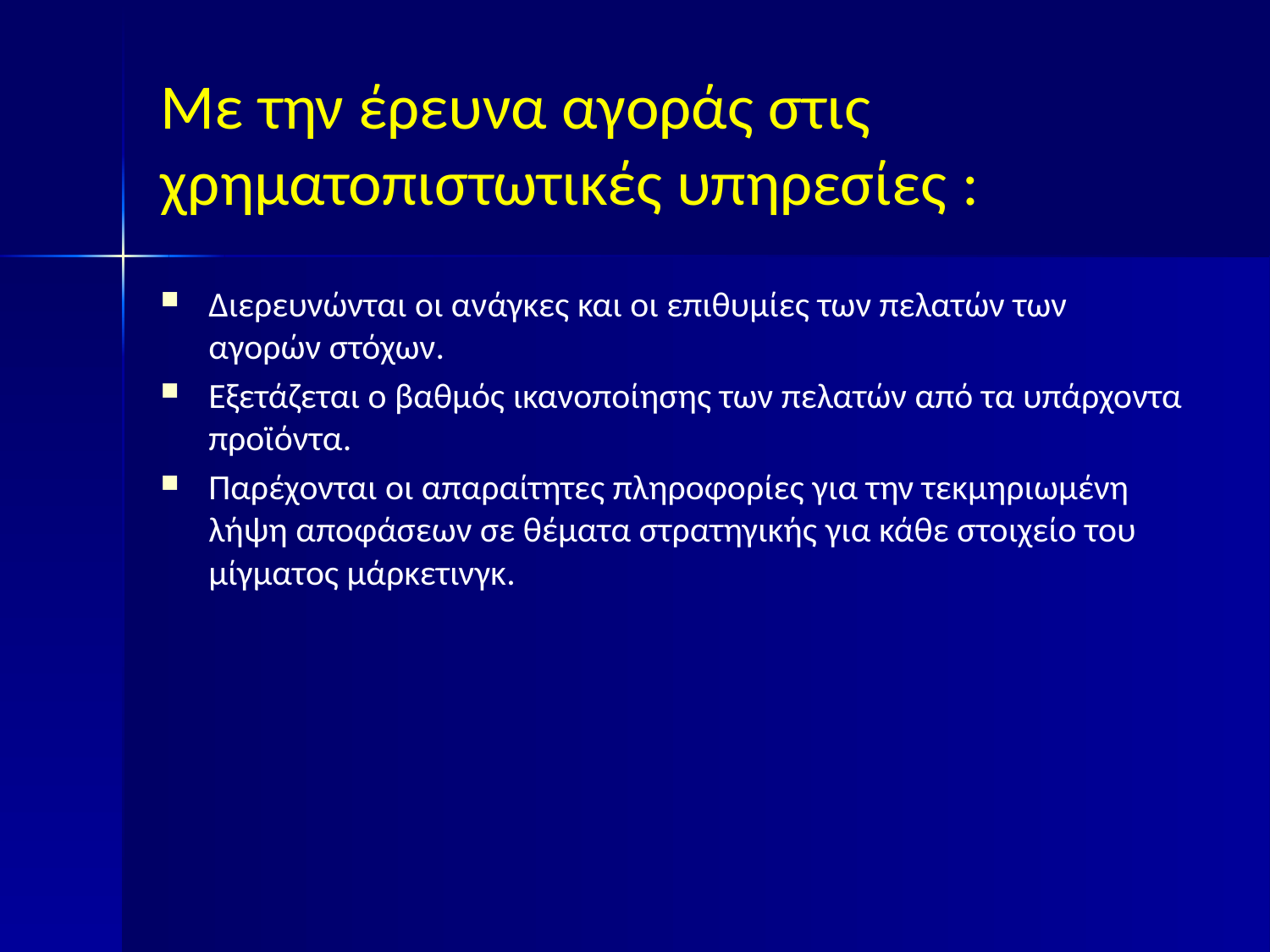

# Με την έρευνα αγοράς στις χρηματοπιστωτικές υπηρεσίες :
Διερευνώνται οι ανάγκες και οι επιθυμίες των πελατών των αγορών στόχων.
Εξετάζεται ο βαθμός ικανοποίησης των πελατών από τα υπάρχοντα προϊόντα.
Παρέχονται οι απαραίτητες πληροφορίες για την τεκμηριωμένη λήψη αποφάσεων σε θέματα στρατηγικής για κάθε στοιχείο του μίγματος μάρκετινγκ.